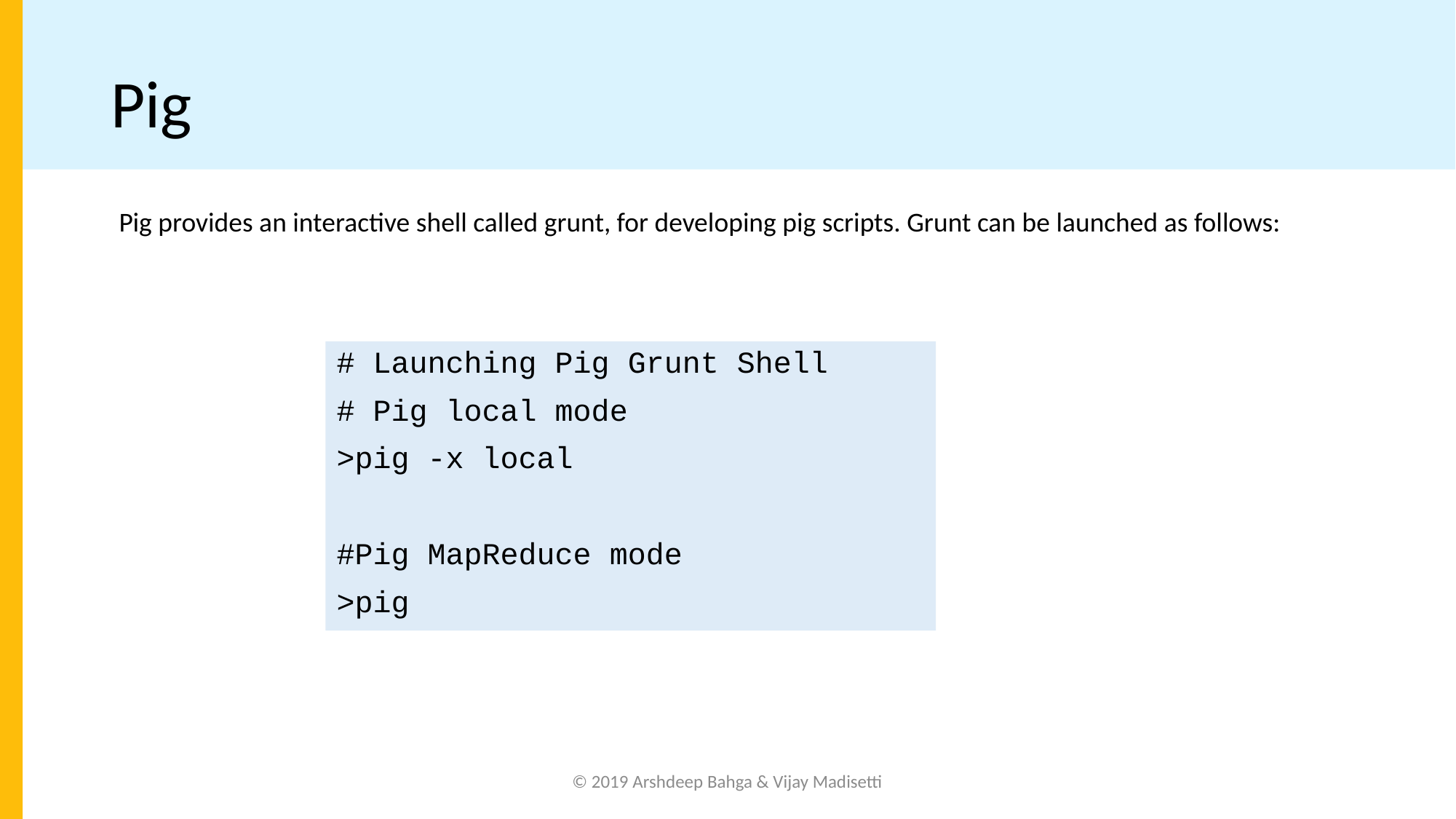

# Pig
Pig provides an interactive shell called grunt, for developing pig scripts. Grunt can be launched as follows:
# Launching Pig Grunt Shell
# Pig local mode
>pig -x local

#Pig MapReduce mode
>pig
© 2019 Arshdeep Bahga & Vijay Madisetti